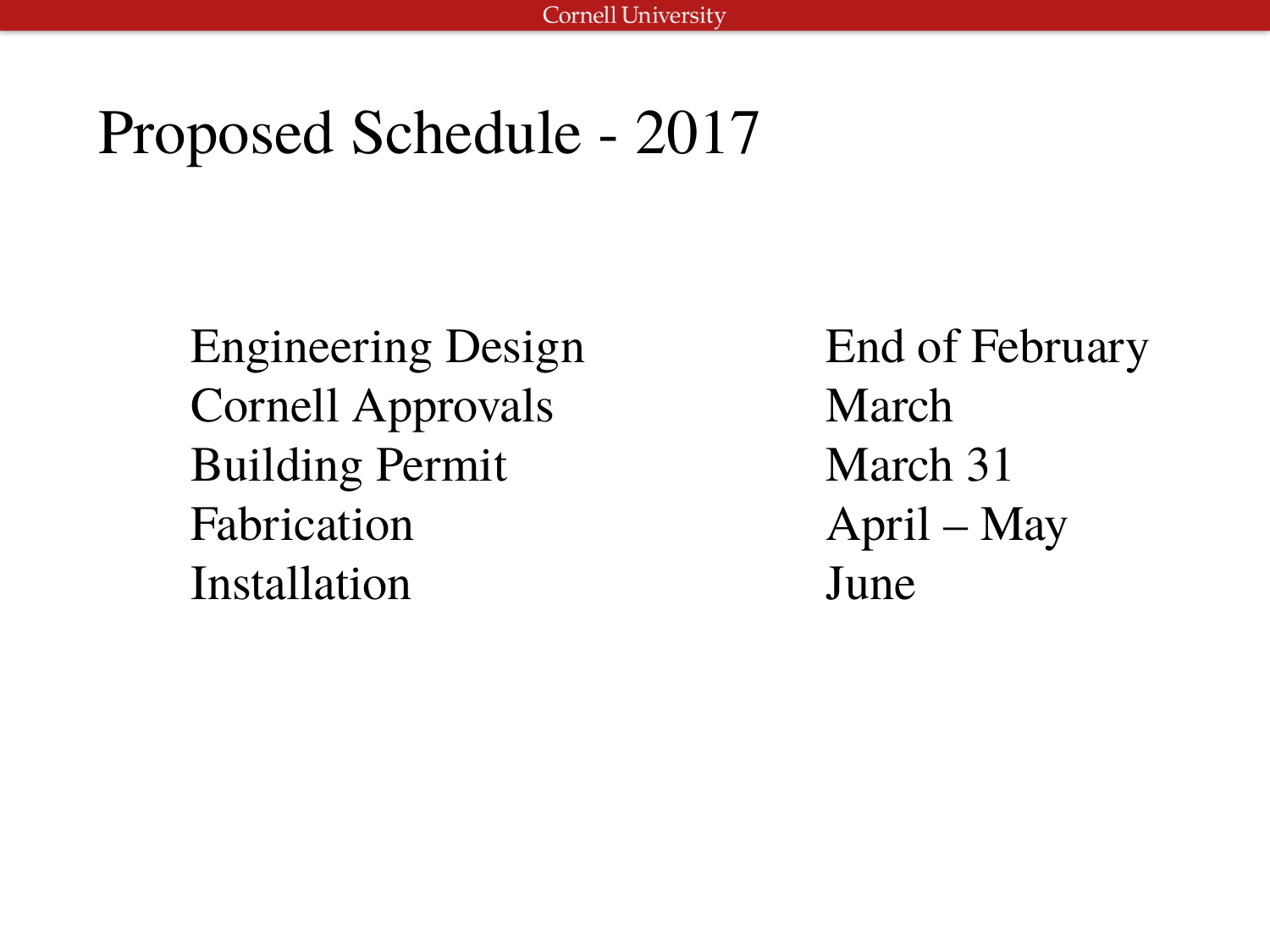

Proposed Schedule - 2017
Engineering Design		End of February
Cornell Approvals 			March
Building Permit			March 31
Fabrication				April – May
Installation 				June